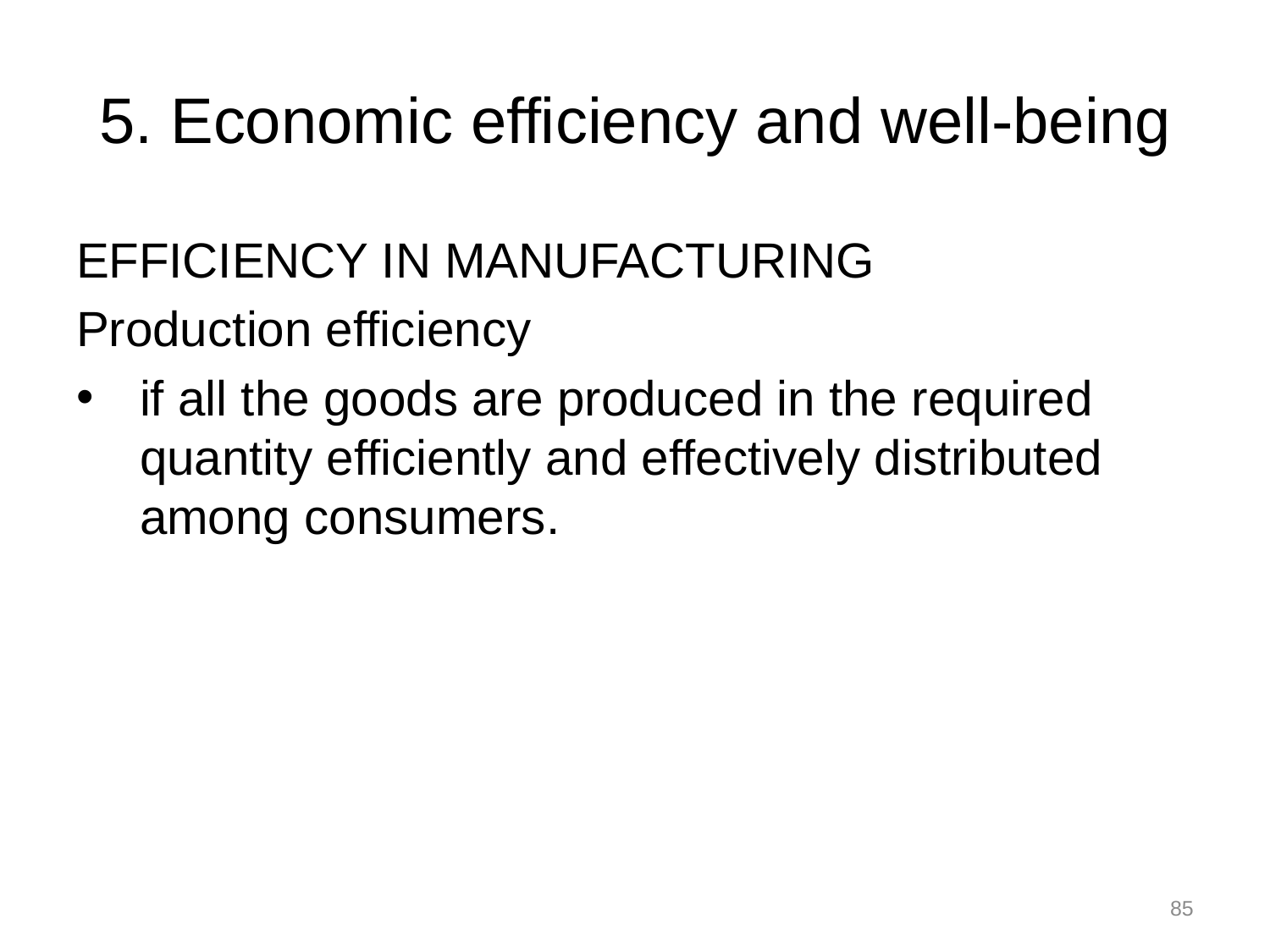

# 5. Economic efficiency and well-being
EFFICIENCY IN MANUFACTURING
Production efficiency
if all the goods are produced in the required quantity efficiently and effectively distributed among consumers.
85